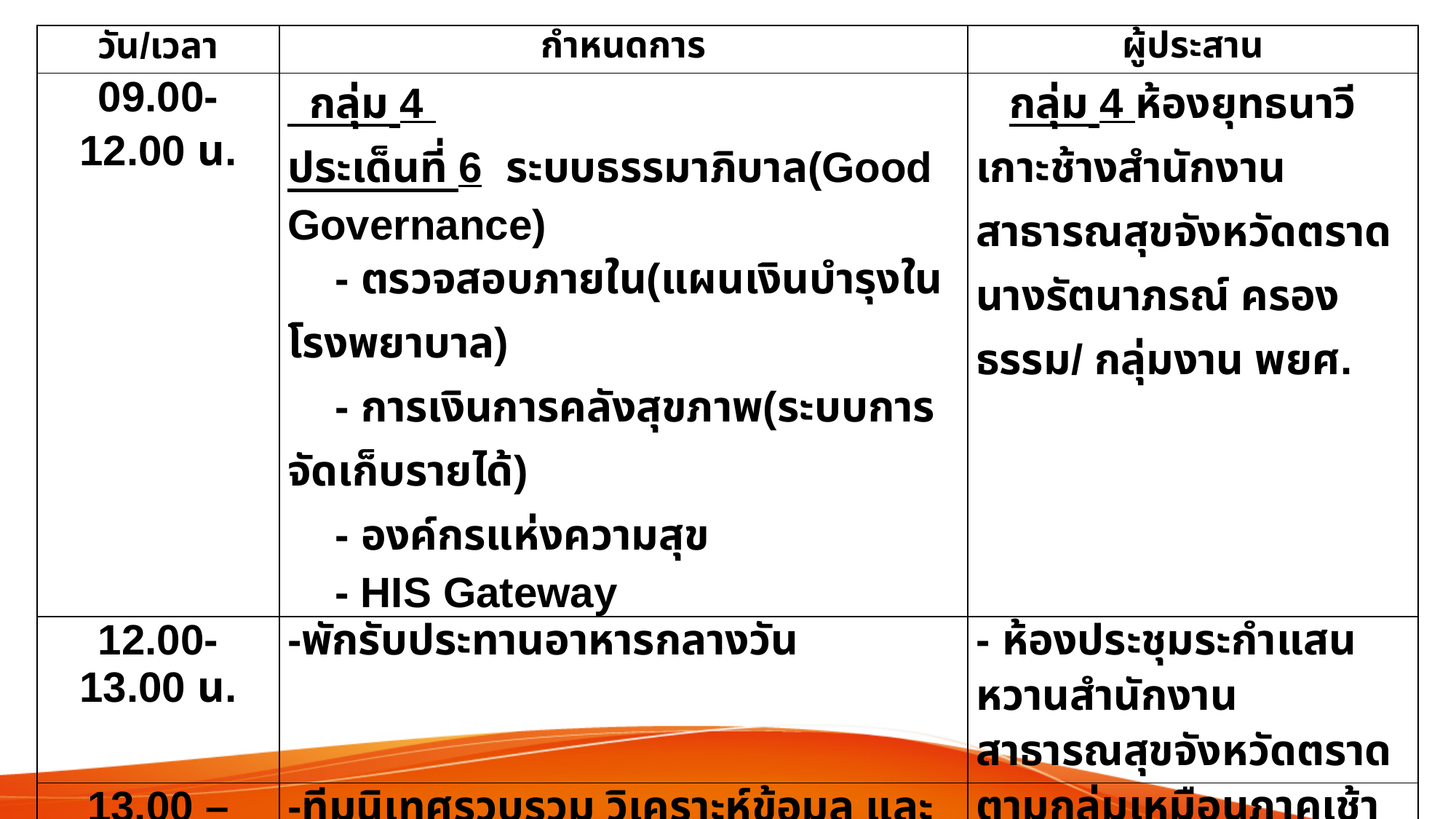

| วัน/เวลา | กำหนดการ | ผู้ประสาน |
| --- | --- | --- |
| 09.00-12.00 น. | กลุ่ม 4 ประเด็นที่ 6 ระบบธรรมาภิบาล(Good Governance) - ตรวจสอบภายใน(แผนเงินบำรุงในโรงพยาบาล) - การเงินการคลังสุขภาพ(ระบบการจัดเก็บรายได้) - องค์กรแห่งความสุข - HIS Gateway | กลุ่ม 4 ห้องยุทธนาวีเกาะช้างสำนักงานสาธารณสุขจังหวัดตราด นางรัตนาภรณ์ ครองธรรม/ กลุ่มงาน พยศ. |
| 12.00-13.00 น. | -พักรับประทานอาหารกลางวัน | - ห้องประชุมระกำแสนหวานสำนักงานสาธารณสุขจังหวัดตราด |
| 13.00 –16.30 น. | -ทีมนิเทศรวบรวม วิเคราะห์ข้อมูล และจัดทำรายงานตามแบบฟอร์ม พร้อมเตรียมข้อมูลนำเสนอสรุปผลการตรวจราชการตามประเด็นการตรวจราชการ | ตามกลุ่มเหมือนภาคเช้า |
| 13.00 –16.30 น. | -ผู้ตรวจราชการกระทรวงสาธารณสุข และคณะผู้บริหาร เลือกตรวจเยี่ยมพื้นที่๑ เรื่อง | นางพีรนุช . /สถานที่....................... |
| 17.00-18.00 น. | แข่งขันฟุตบอลผู้บริหาร | สนาม...................... |